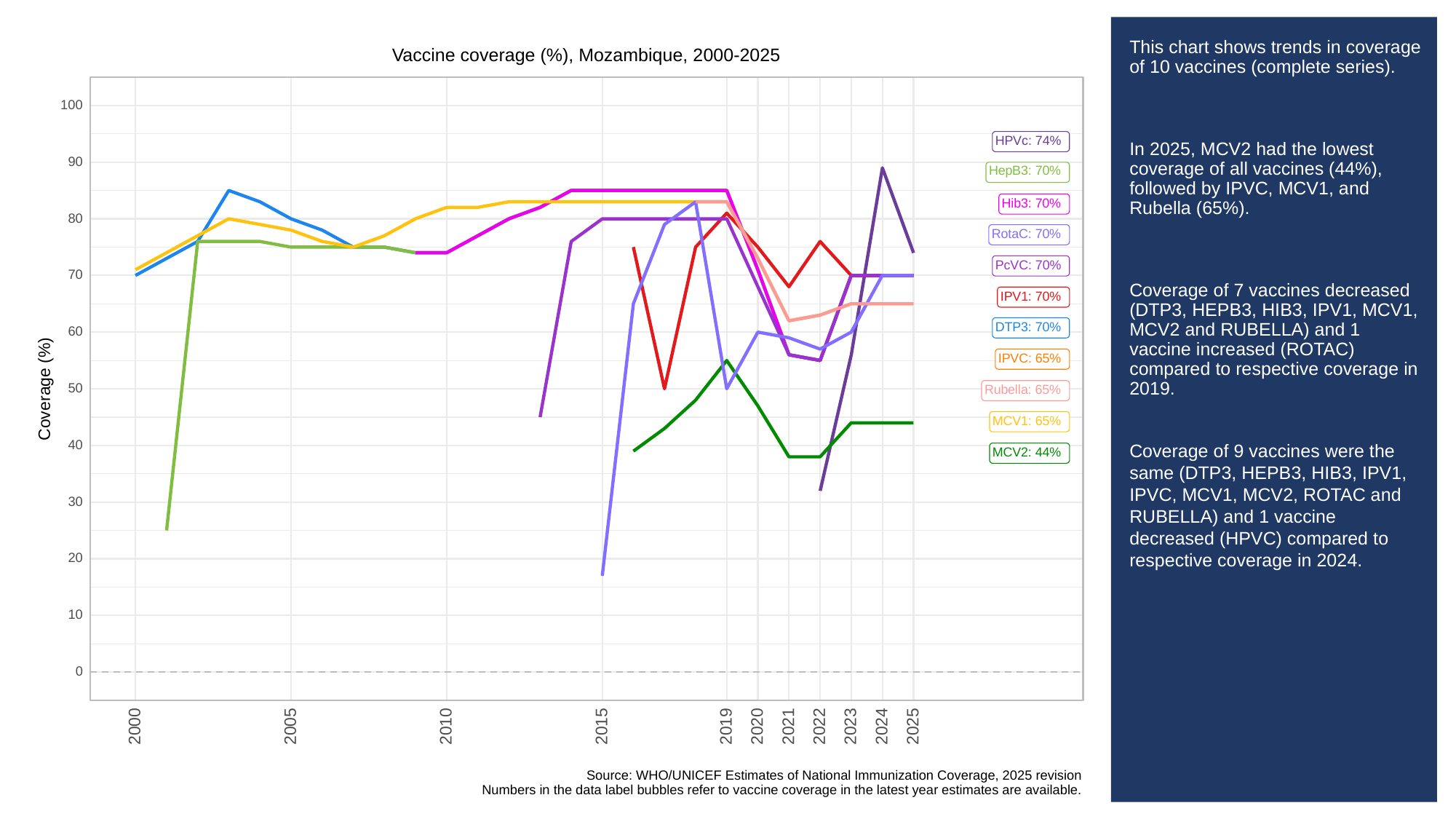

# This chart shows trends in coverage of 10 vaccines (complete series).

In 2025, MCV2 had the lowest coverage of all vaccines (44%), followed by IPVC, MCV1, and Rubella (65%).

Coverage of 7 vaccines decreased (DTP3, HEPB3, HIB3, IPV1, MCV1, MCV2 and RUBELLA) and 1 vaccine increased (ROTAC) compared to respective coverage in 2019.

Coverage of 9 vaccines were the same (DTP3, HEPB3, HIB3, IPV1, IPVC, MCV1, MCV2, ROTAC and RUBELLA) and 1 vaccine decreased (HPVC) compared to respective coverage in 2024.

Vaccine coverage (%), Mozambique, 2000-2025

100

HPVc: 74%

90

HepB3: 70%

Hib3: 70%

80

RotaC: 70%

PcVC: 70%

70

IPV1: 70%

DTP3: 70%
60

IPVC: 65%

Coverage (%)
50
Rubella: 65%

MCV1: 65%

40

MCV2: 44%

30

20

10

0

2023
2000
2005
2010
2015
2019
2020
2021
2022
2024
2025
Source: WHO/UNICEF Estimates of National Immunization Coverage, 2025 revision
Numbers in the data label bubbles refer to vaccine coverage in the latest year estimates are available.